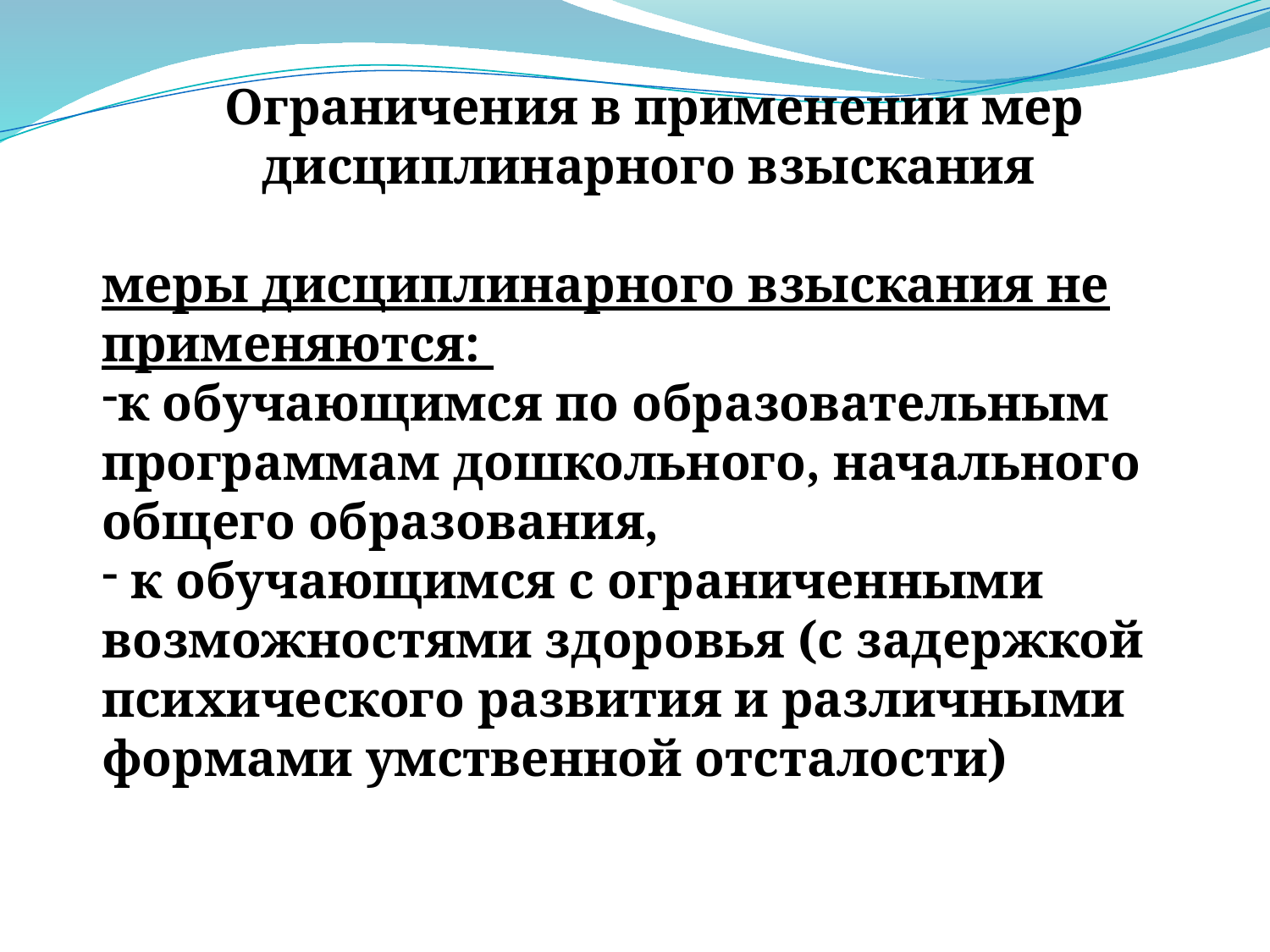

Ограничения в применении мер дисциплинарного взыскания

меры дисциплинарного взыскания не применяются:
к обучающимся по образовательным программам дошкольного, начального общего образования,
 к обучающимся с ограниченными возможностями здоровья (с задержкой психического развития и различными формами умственной отсталости)